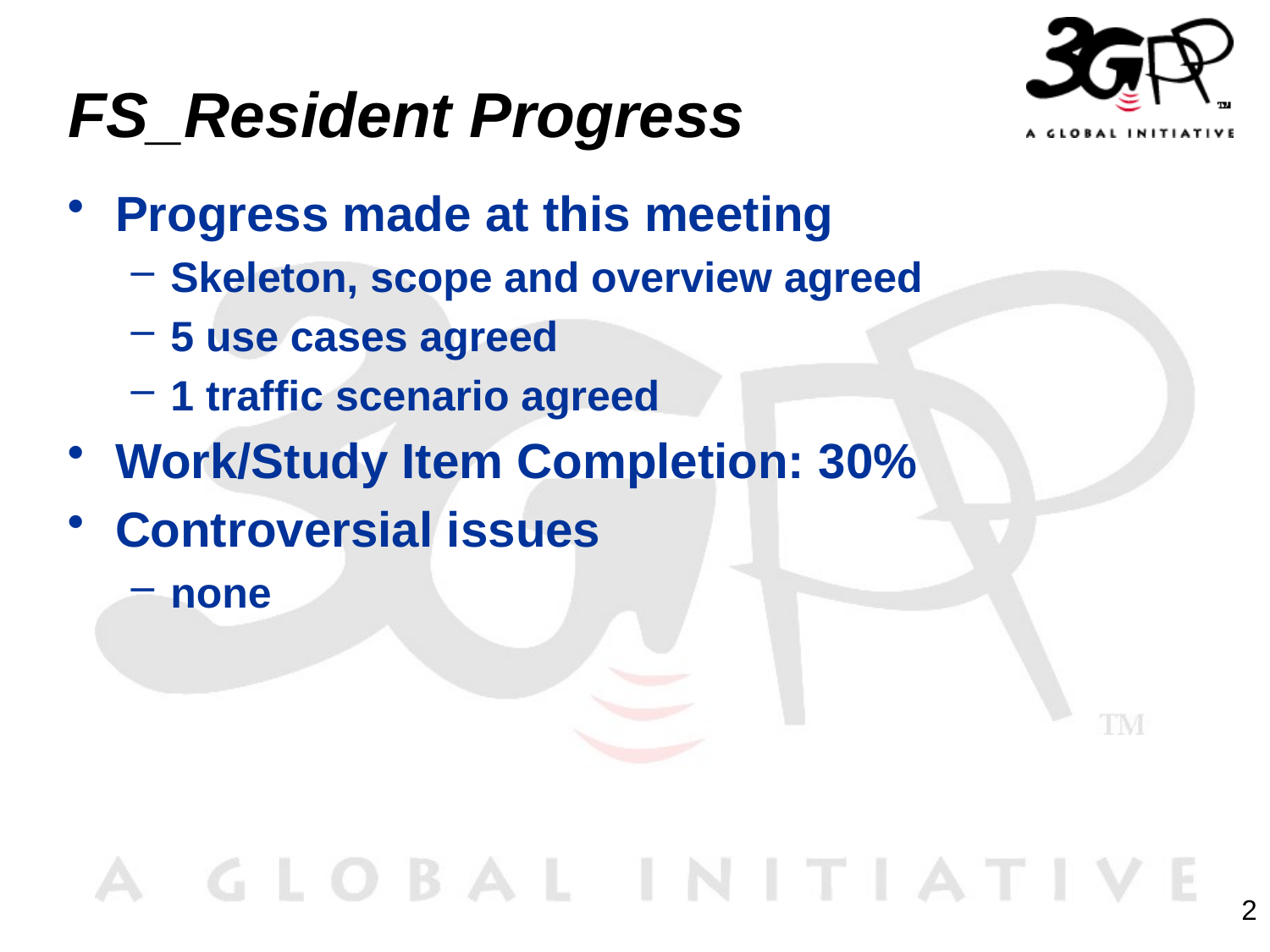

# FS_Resident Progress
Progress made at this meeting
Skeleton, scope and overview agreed
5 use cases agreed
1 traffic scenario agreed
Work/Study Item Completion: 30%
Controversial issues
none
2